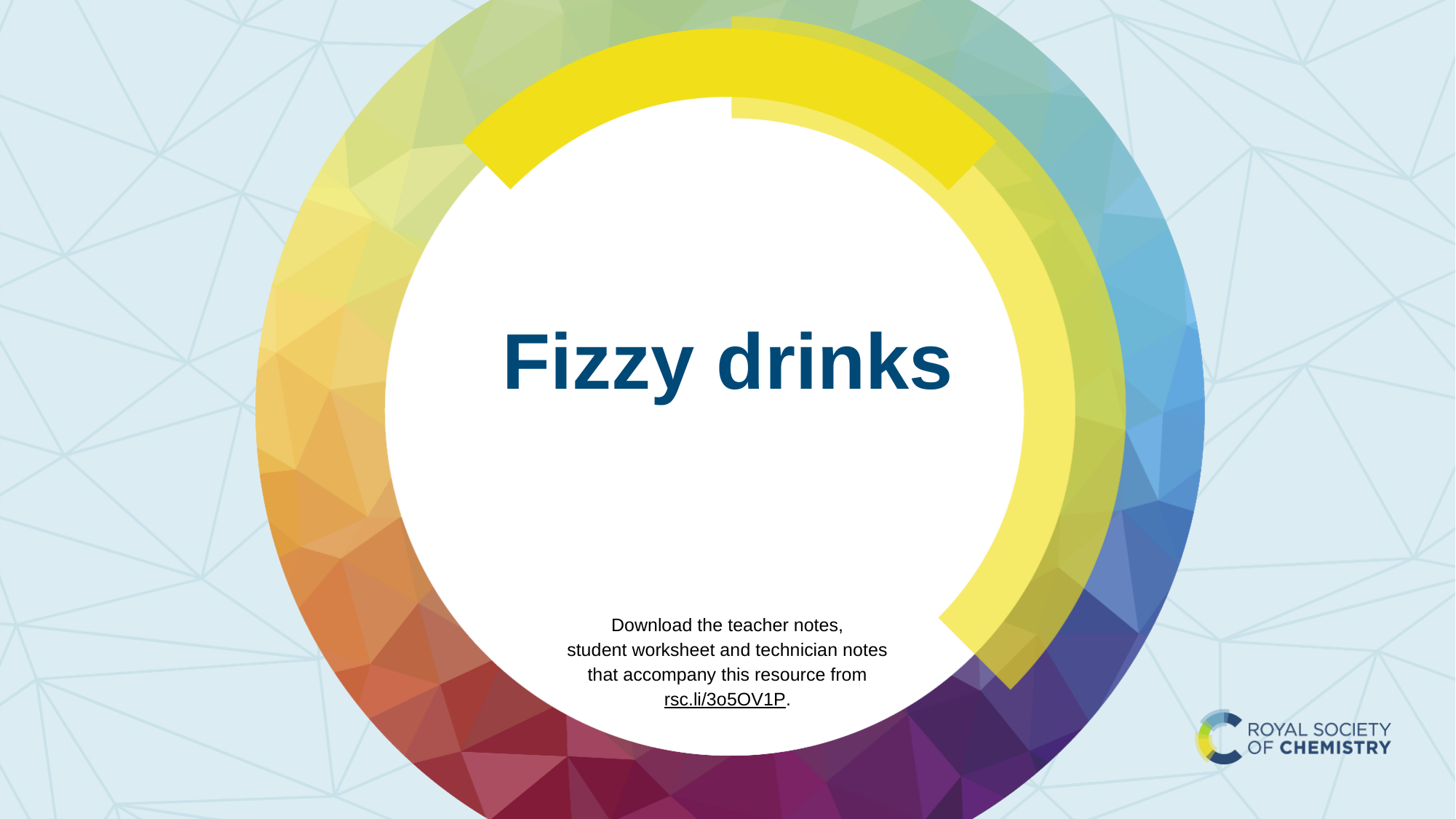

# Fizzy drinks
Download the teacher notes,
student worksheet and technician notes
that accompany this resource from
rsc.li/3o5OV1P.